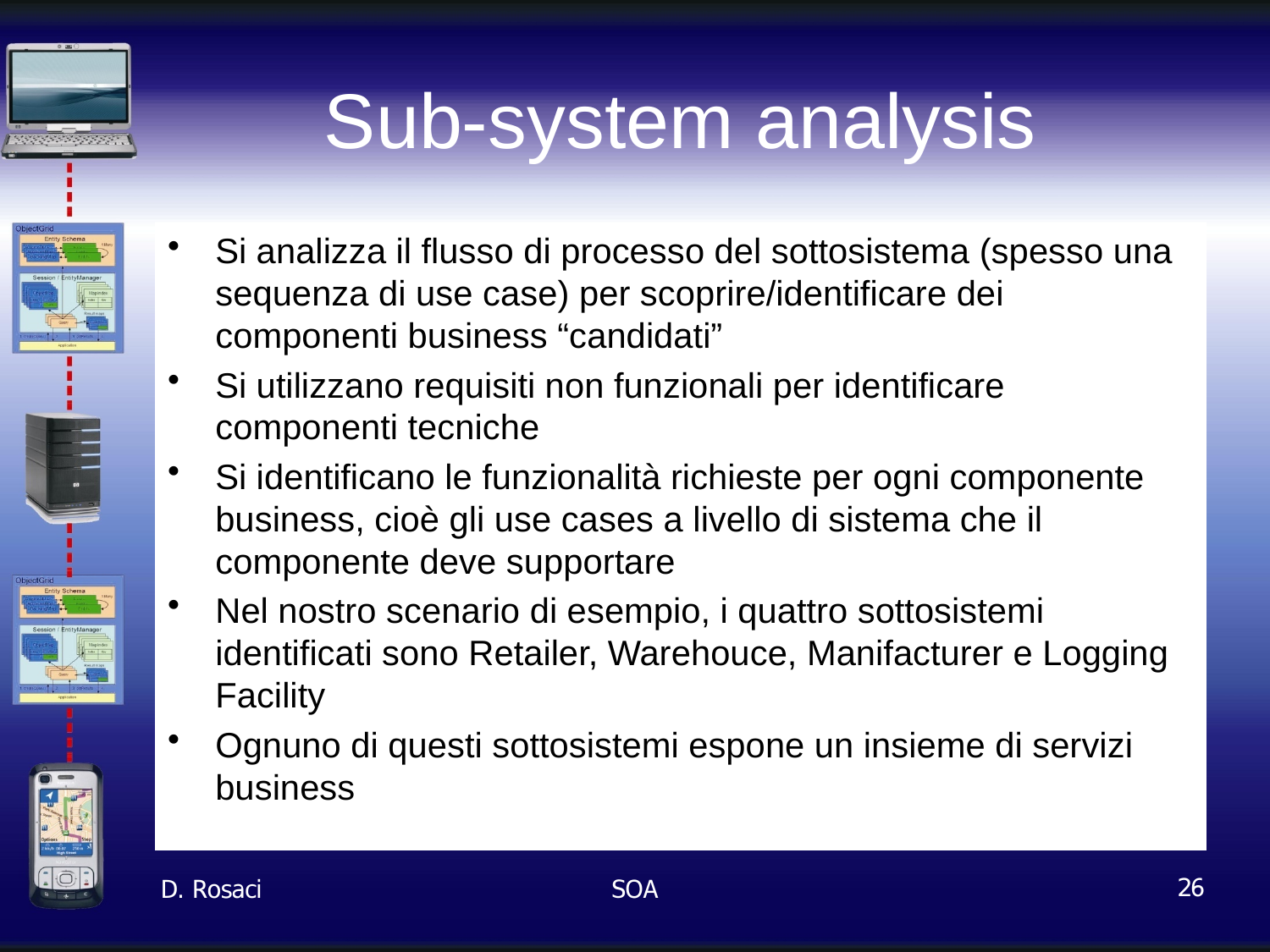

# Sub-system analysis
Si analizza il flusso di processo del sottosistema (spesso una sequenza di use case) per scoprire/identificare dei componenti business “candidati”
Si utilizzano requisiti non funzionali per identificare componenti tecniche
Si identificano le funzionalità richieste per ogni componente business, cioè gli use cases a livello di sistema che il componente deve supportare
Nel nostro scenario di esempio, i quattro sottosistemi identificati sono Retailer, Warehouce, Manifacturer e Logging Facility
Ognuno di questi sottosistemi espone un insieme di servizi business

D. Rosaci
SOA